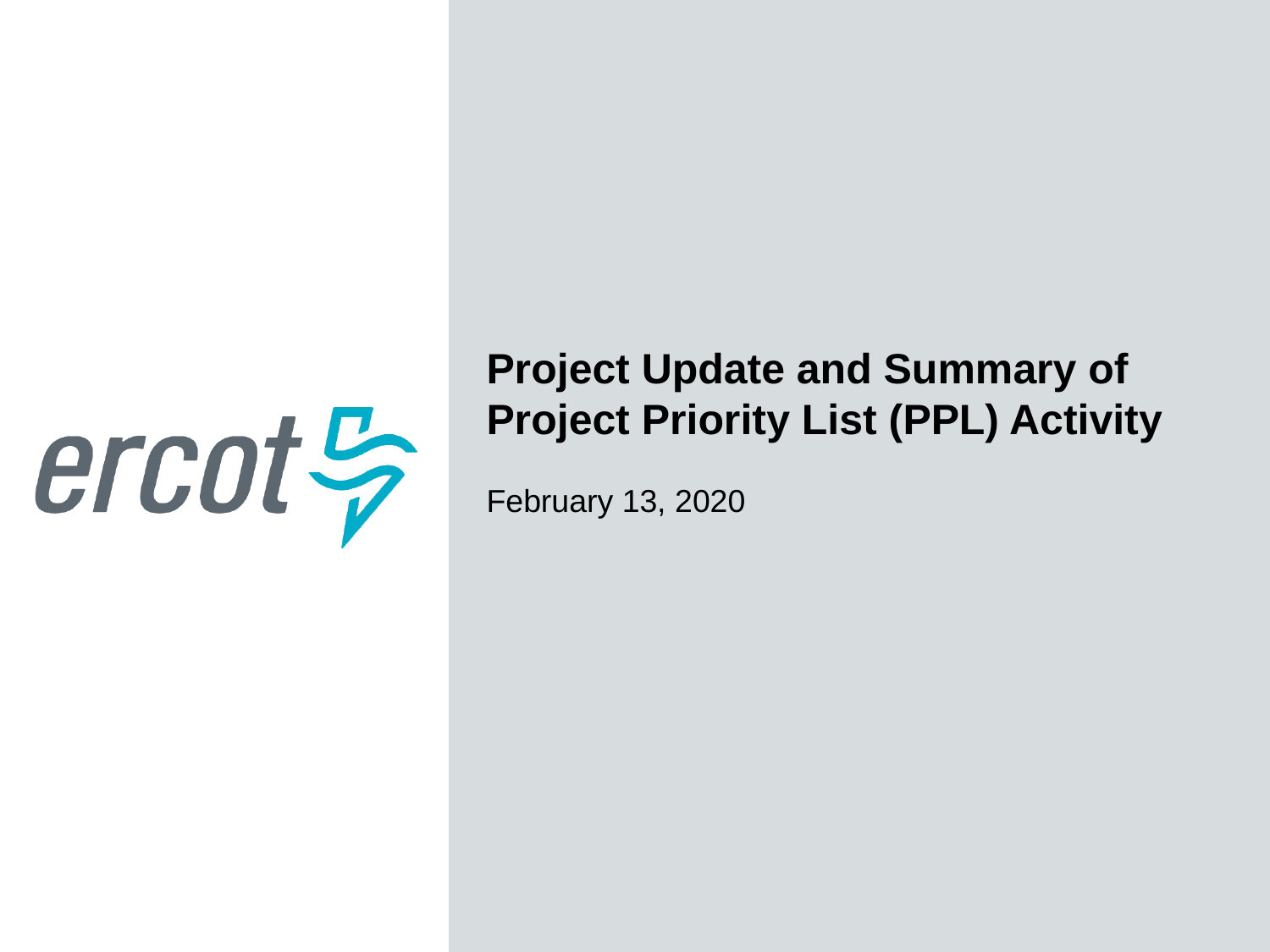

Project Update and Summary of
Project Priority List (PPL) Activity

February 13, 2020